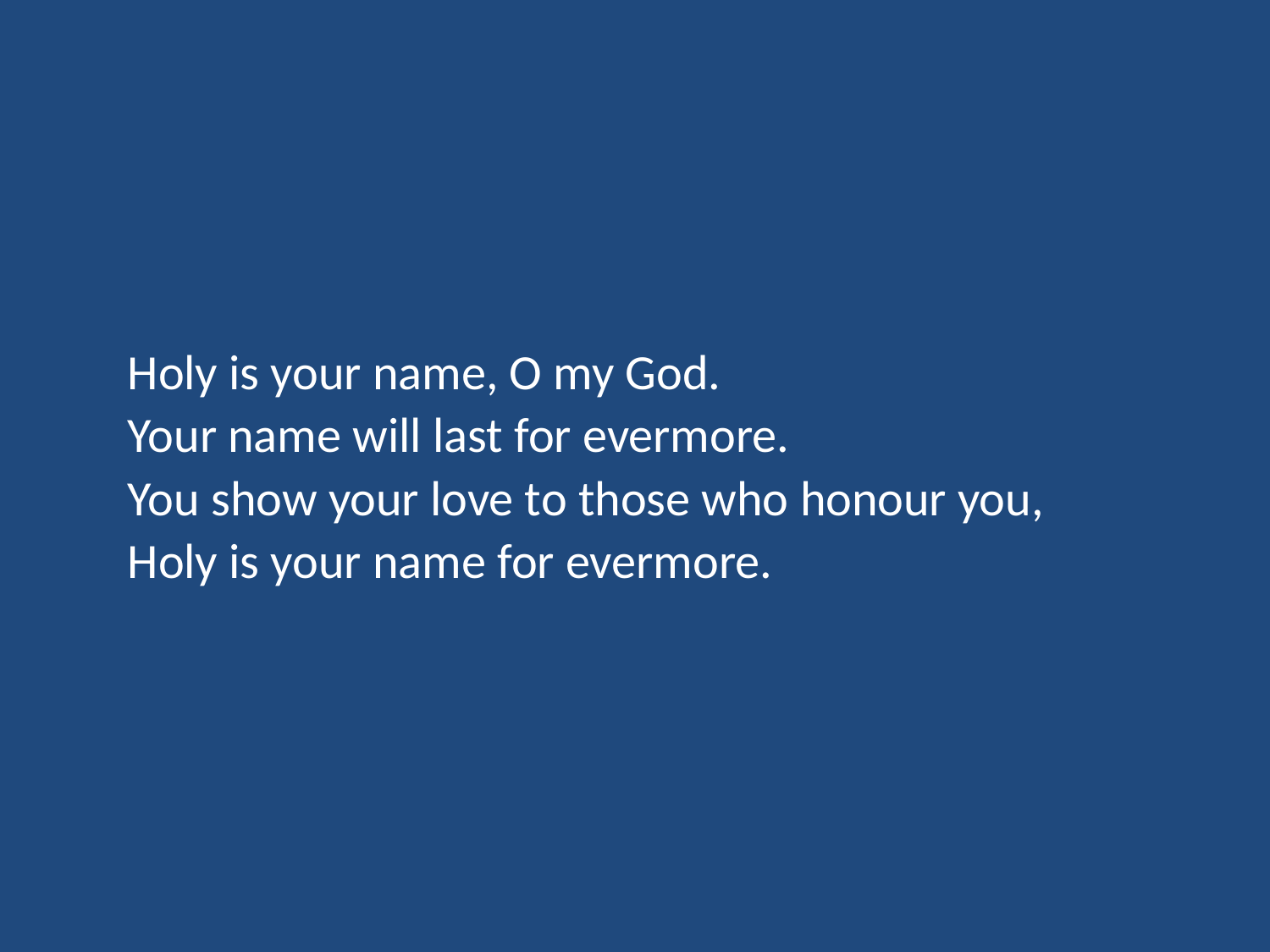

Holy is your name, O my God.
Your name will last for evermore.
You show your love to those who honour you,
Holy is your name for evermore.